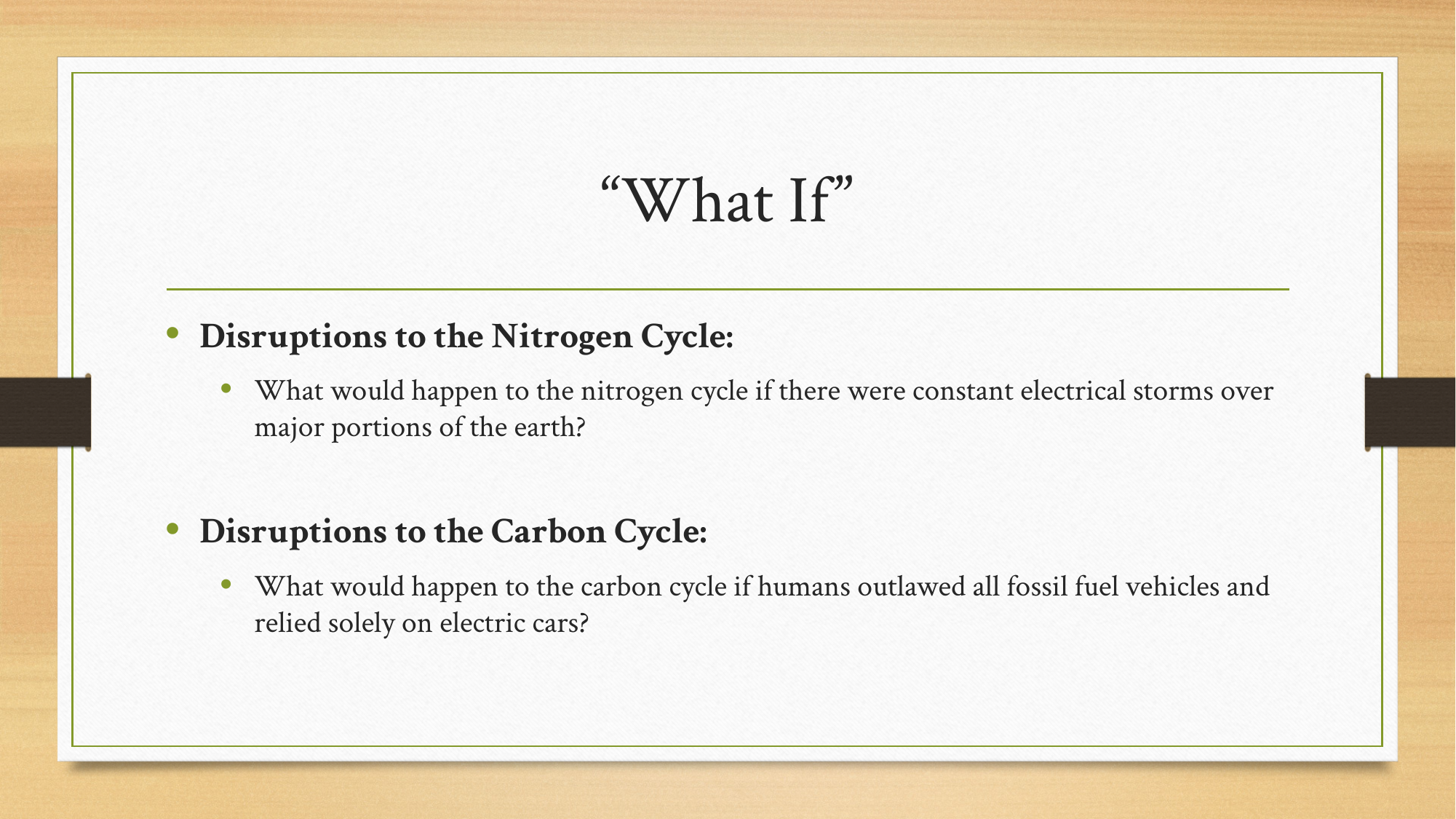

# “What If”
Disruptions to the Nitrogen Cycle:
What would happen to the nitrogen cycle if there were constant electrical storms over major portions of the earth?

Disruptions to the Carbon Cycle:
What would happen to the carbon cycle if humans outlawed all fossil fuel vehicles and relied solely on electric cars?